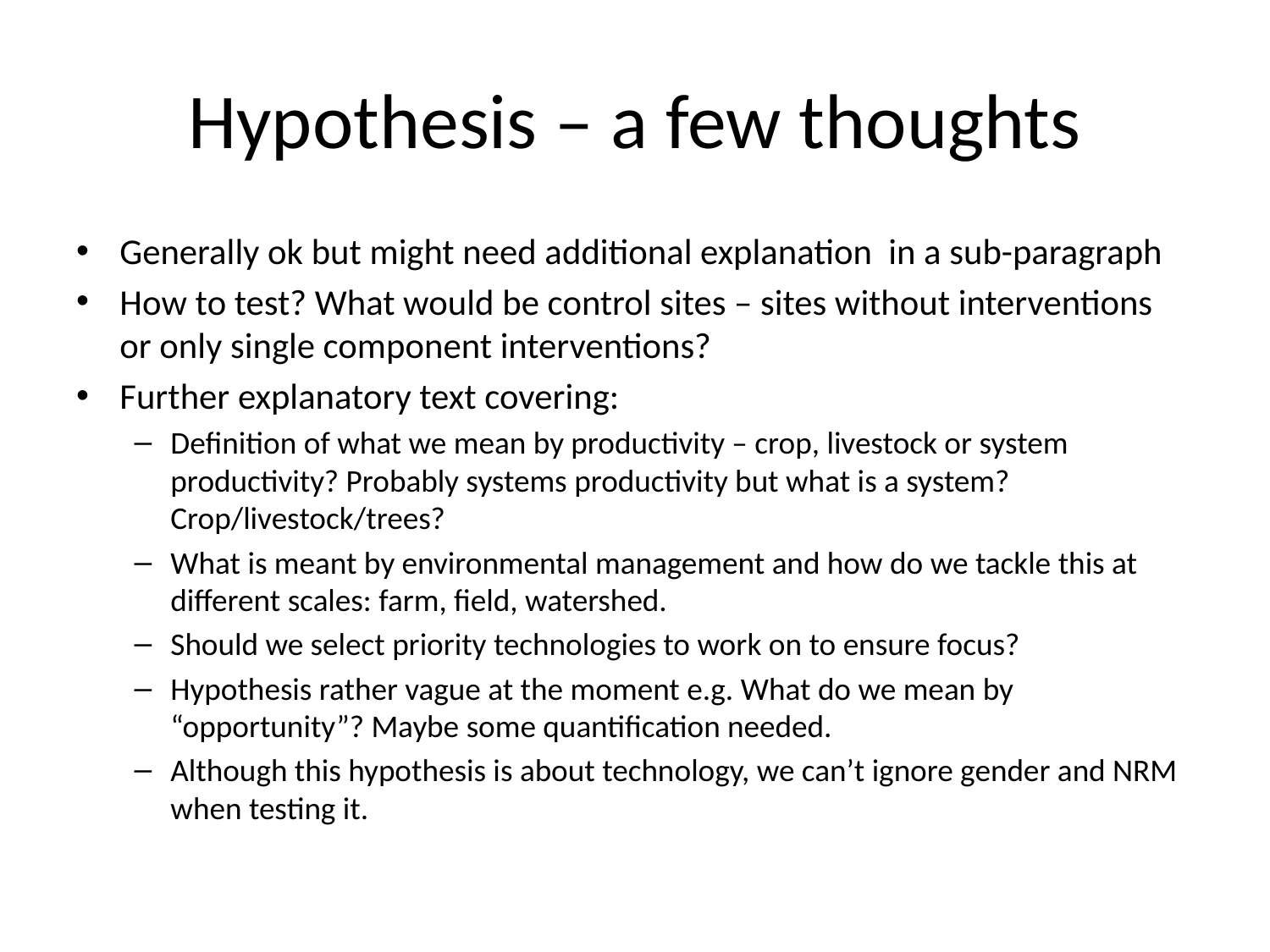

# Hypothesis – a few thoughts
Generally ok but might need additional explanation  in a sub-paragraph
How to test? What would be control sites – sites without interventions or only single component interventions?
Further explanatory text covering:
Definition of what we mean by productivity – crop, livestock or system productivity? Probably systems productivity but what is a system? Crop/livestock/trees?
What is meant by environmental management and how do we tackle this at different scales: farm, field, watershed.
Should we select priority technologies to work on to ensure focus?
Hypothesis rather vague at the moment e.g. What do we mean by “opportunity”? Maybe some quantification needed.
Although this hypothesis is about technology, we can’t ignore gender and NRM when testing it.